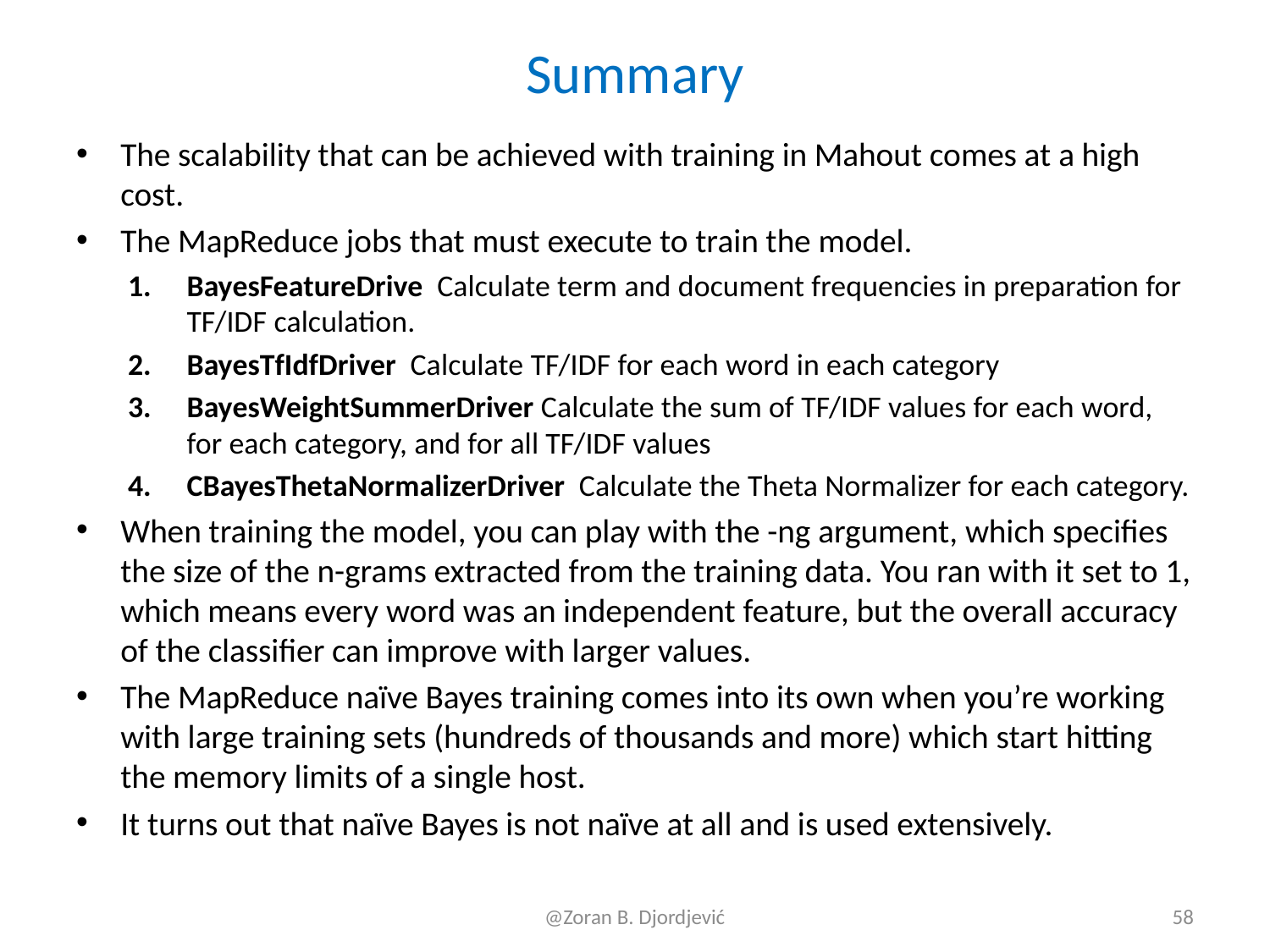

# Summary
The scalability that can be achieved with training in Mahout comes at a high cost.
The MapReduce jobs that must execute to train the model.
BayesFeatureDrive  Calculate term and document frequencies in preparation for TF/IDF calculation.
BayesTfIdfDriver  Calculate TF/IDF for each word in each category
BayesWeightSummerDriver Calculate the sum of TF/IDF values for each word, for each category, and for all TF/IDF values
CBayesThetaNormalizerDriver  Calculate the Theta Normalizer for each category.
When training the model, you can play with the -ng argument, which specifies the size of the n-grams extracted from the training data. You ran with it set to 1, which means every word was an independent feature, but the overall accuracy of the classifier can improve with larger values.
The MapReduce naïve Bayes training comes into its own when you’re working with large training sets (hundreds of thousands and more) which start hitting the memory limits of a single host.
It turns out that naïve Bayes is not naïve at all and is used extensively.
@Zoran B. Djordjević
58